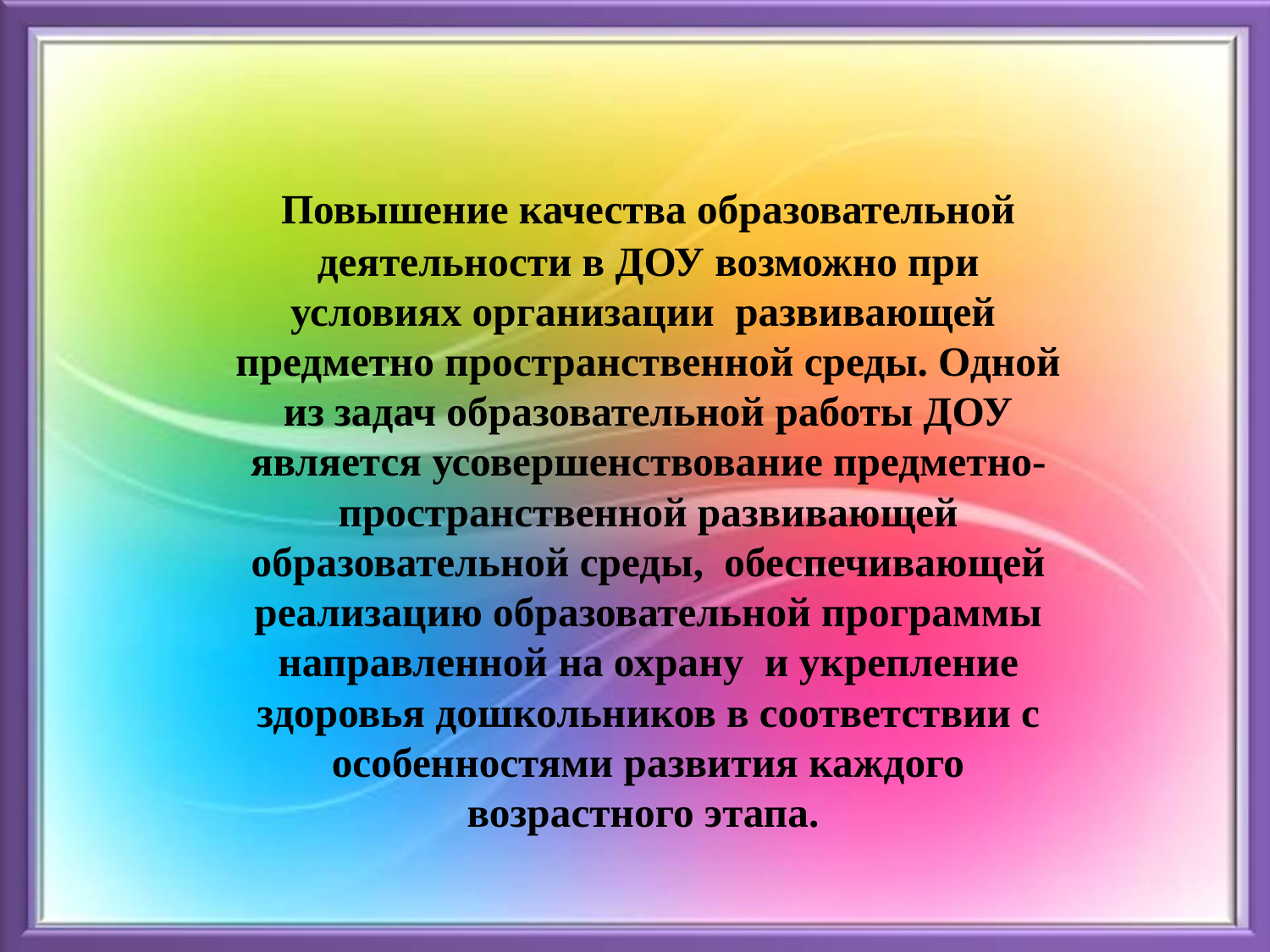

Повышение качества образовательной деятельности в ДОУ возможно при условиях организации  развивающей  предметно пространственной среды. Одной из задач образовательной работы ДОУ является усовершенствование предметно-пространственной развивающей образовательной среды,  обеспечивающей реализацию образовательной программы направленной на охрану  и укрепление здоровья дошкольников в соответствии с особенностями развития каждого возрастного этапа.